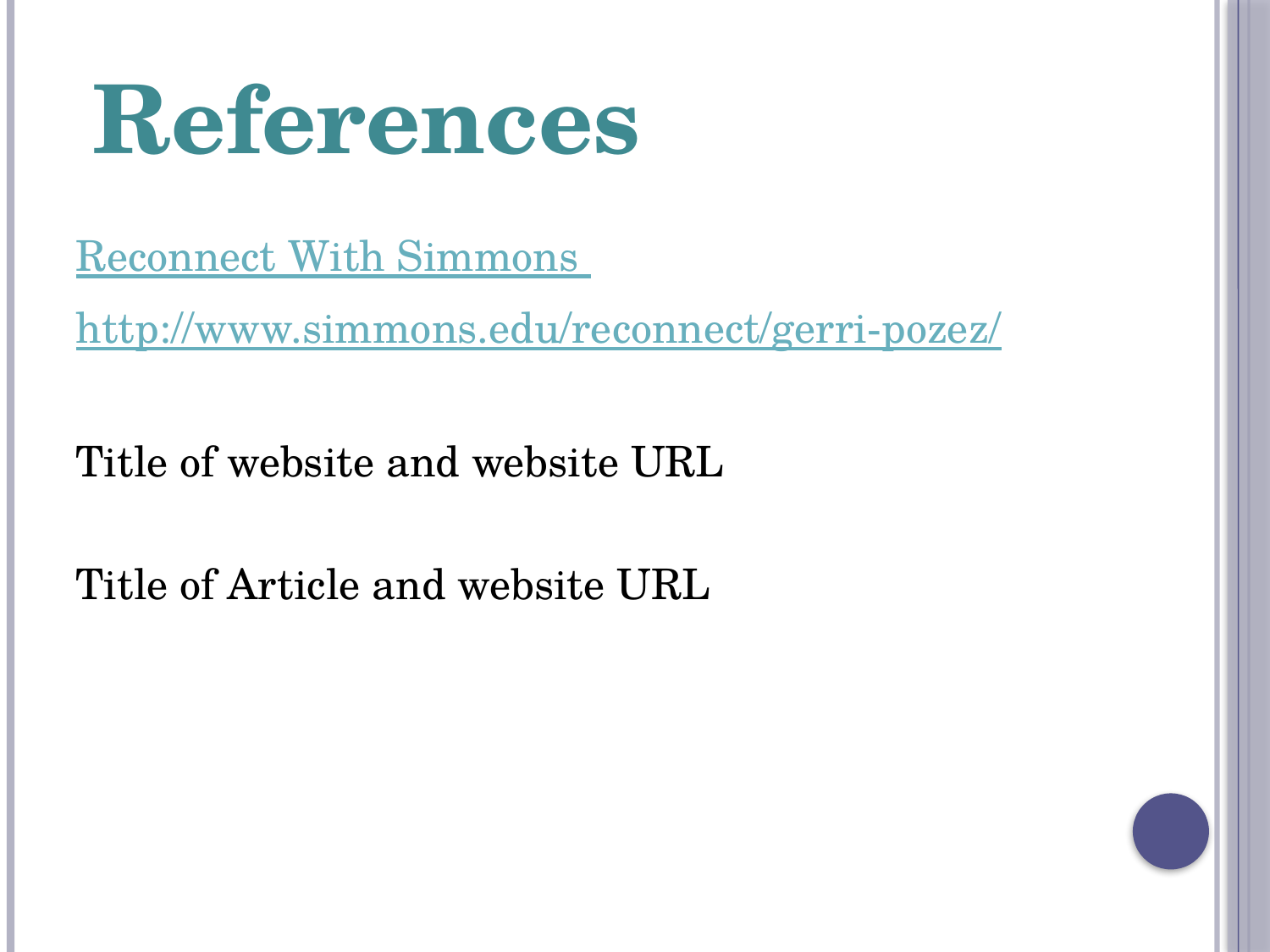

References
Reconnect With Simmons
http://www.simmons.edu/reconnect/gerri-pozez/

Title of website and website URL

Title of Article and website URL